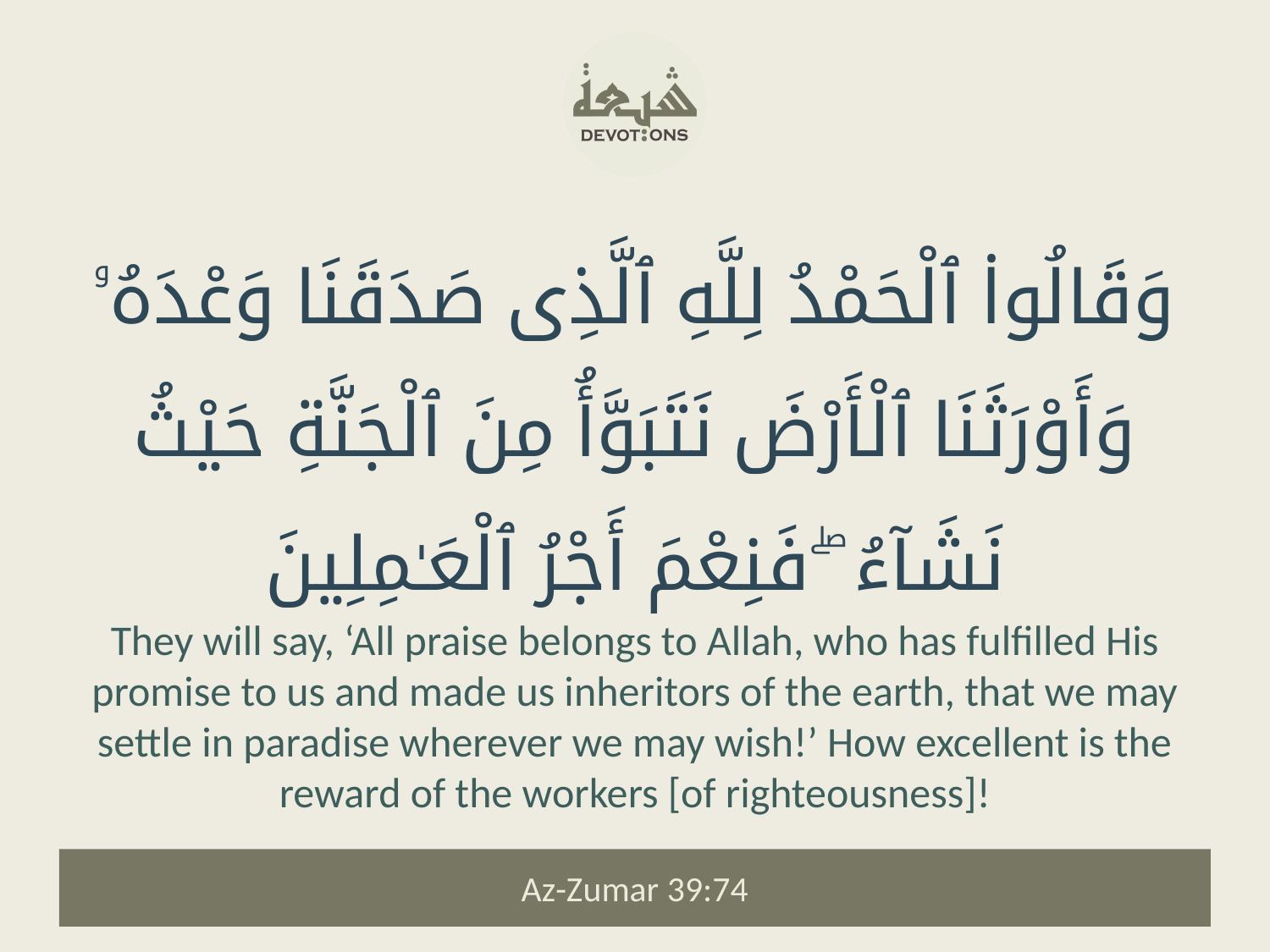

وَقَالُوا۟ ٱلْحَمْدُ لِلَّهِ ٱلَّذِى صَدَقَنَا وَعْدَهُۥ وَأَوْرَثَنَا ٱلْأَرْضَ نَتَبَوَّأُ مِنَ ٱلْجَنَّةِ حَيْثُ نَشَآءُ ۖ فَنِعْمَ أَجْرُ ٱلْعَـٰمِلِينَ
They will say, ‘All praise belongs to Allah, who has fulfilled His promise to us and made us inheritors of the earth, that we may settle in paradise wherever we may wish!’ How excellent is the reward of the workers [of righteousness]!
Az-Zumar 39:74